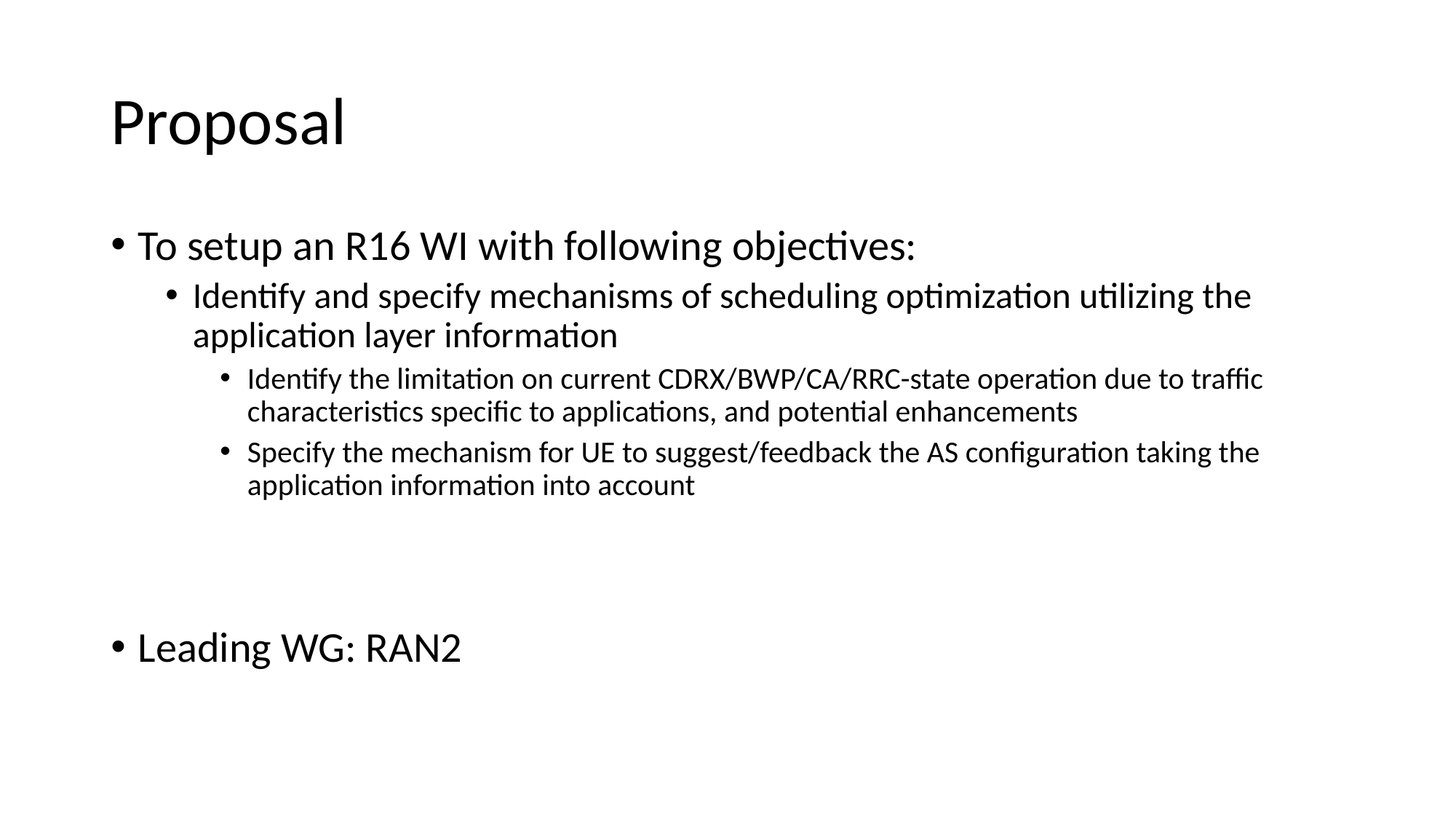

# Proposal
To setup an R16 WI with following objectives:
Identify and specify mechanisms of scheduling optimization utilizing the application layer information
Identify the limitation on current CDRX/BWP/CA/RRC-state operation due to traffic characteristics specific to applications, and potential enhancements
Specify the mechanism for UE to suggest/feedback the AS configuration taking the application information into account

Leading WG: RAN2